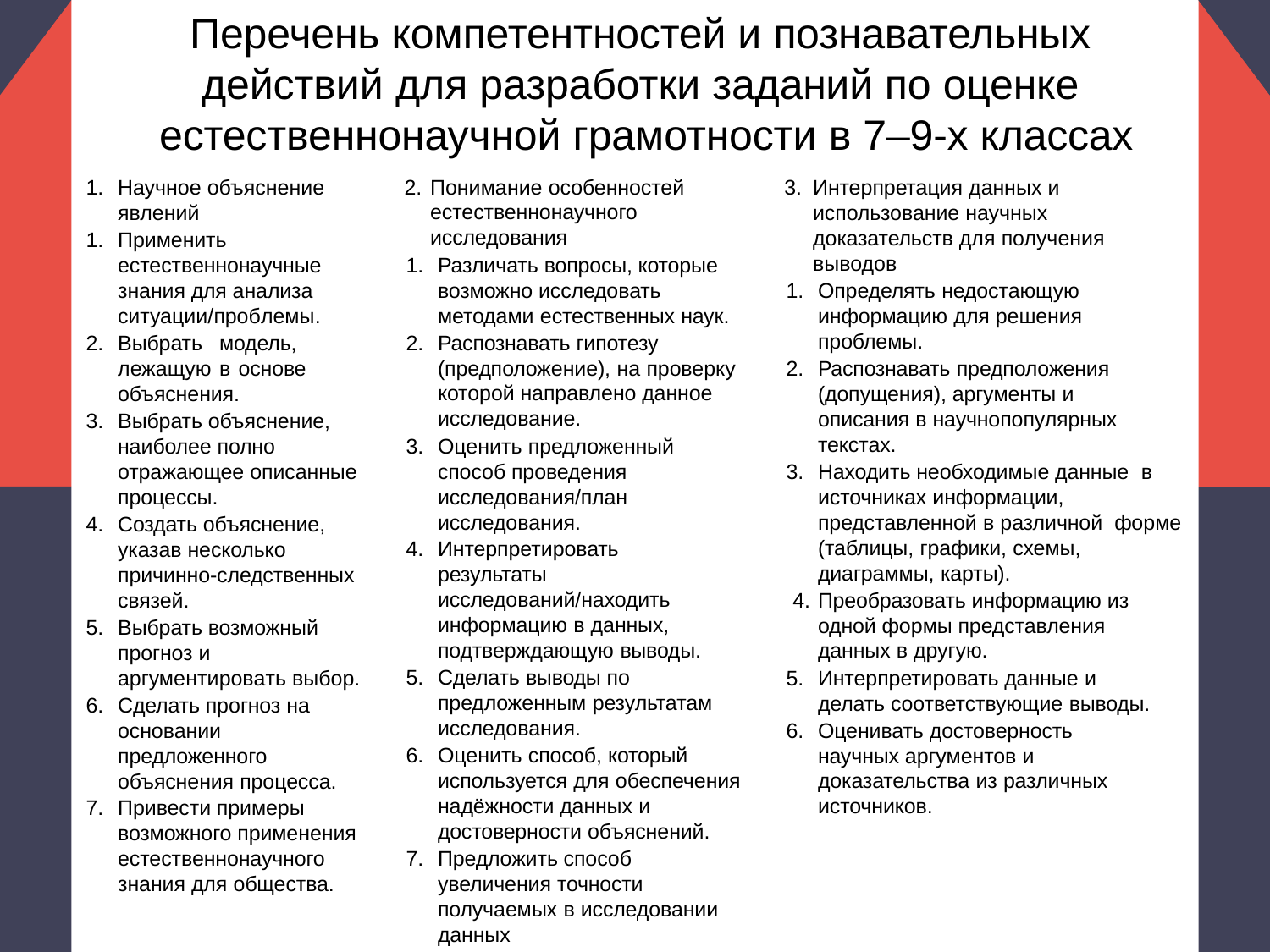

# Перечень компетентностей и познавательных  действий для разработки заданий по оценке  естественнонаучной грамотности в 7–9-х классах
Научное объяснение  явлений
Применить  естественнонаучные  знания для анализа  ситуации/проблемы.
Выбрать модель,  лежащую в основе  объяснения.
Выбрать объяснение,  наиболее полно  отражающее описанные  процессы.
Создать объяснение,  указав несколько  причинно-следственных  связей.
Выбрать возможный  прогноз и  аргументировать выбор.
Сделать прогноз на  основании  предложенного  объяснения процесса.
Привести примеры  возможного применения  естественнонаучного  знания для общества.
Интерпретация данных и  использование научных  доказательств для получения  выводов
Определять недостающую  информацию для решения  проблемы.
Распознавать предположения  (допущения), аргументы и  описания в научнопопулярных  текстах.
Находить необходимые данные  в источниках информации,  представленной в различной  форме (таблицы, графики, схемы,  диаграммы, карты).
Преобразовать информацию из  одной формы представления  данных в другую.
Интерпретировать данные и  делать соответствующие выводы.
Оценивать достоверность  научных аргументов и  доказательства из различных  источников.
Понимание особенностей  естественнонаучного  исследования
Различать вопросы, которые  возможно исследовать  методами естественных наук.
Распознавать гипотезу  (предположение), на проверку  которой направлено данное  исследование.
Оценить предложенный  способ проведения  исследования/план  исследования.
Интерпретировать  результаты  исследований/находить  информацию в данных,  подтверждающую выводы.
Сделать выводы по  предложенным результатам  исследования.
Оценить способ, который  используется для обеспечения  надёжности данных и  достоверности объяснений.
Предложить способ  увеличения точности  получаемых в исследовании  данных